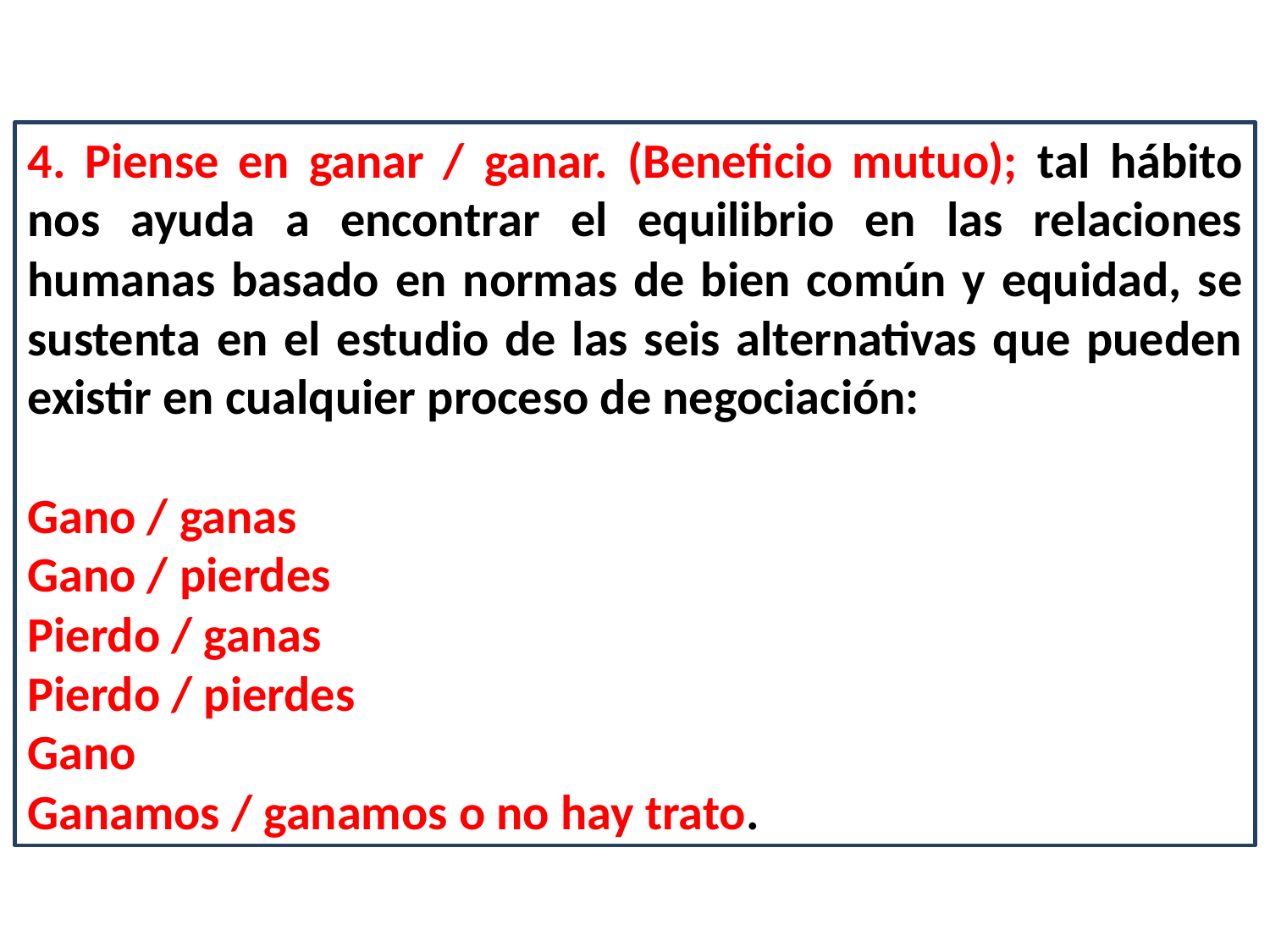

4. Piense en ganar / ganar. (Beneficio mutuo); tal hábito nos ayuda a encontrar el equilibrio en las relaciones humanas basado en normas de bien común y equidad, se sustenta en el estudio de las seis alternativas que pueden existir en cualquier proceso de negociación:

Gano / ganas
Gano / pierdes
Pierdo / ganas
Pierdo / pierdes
Gano
Ganamos / ganamos o no hay trato.